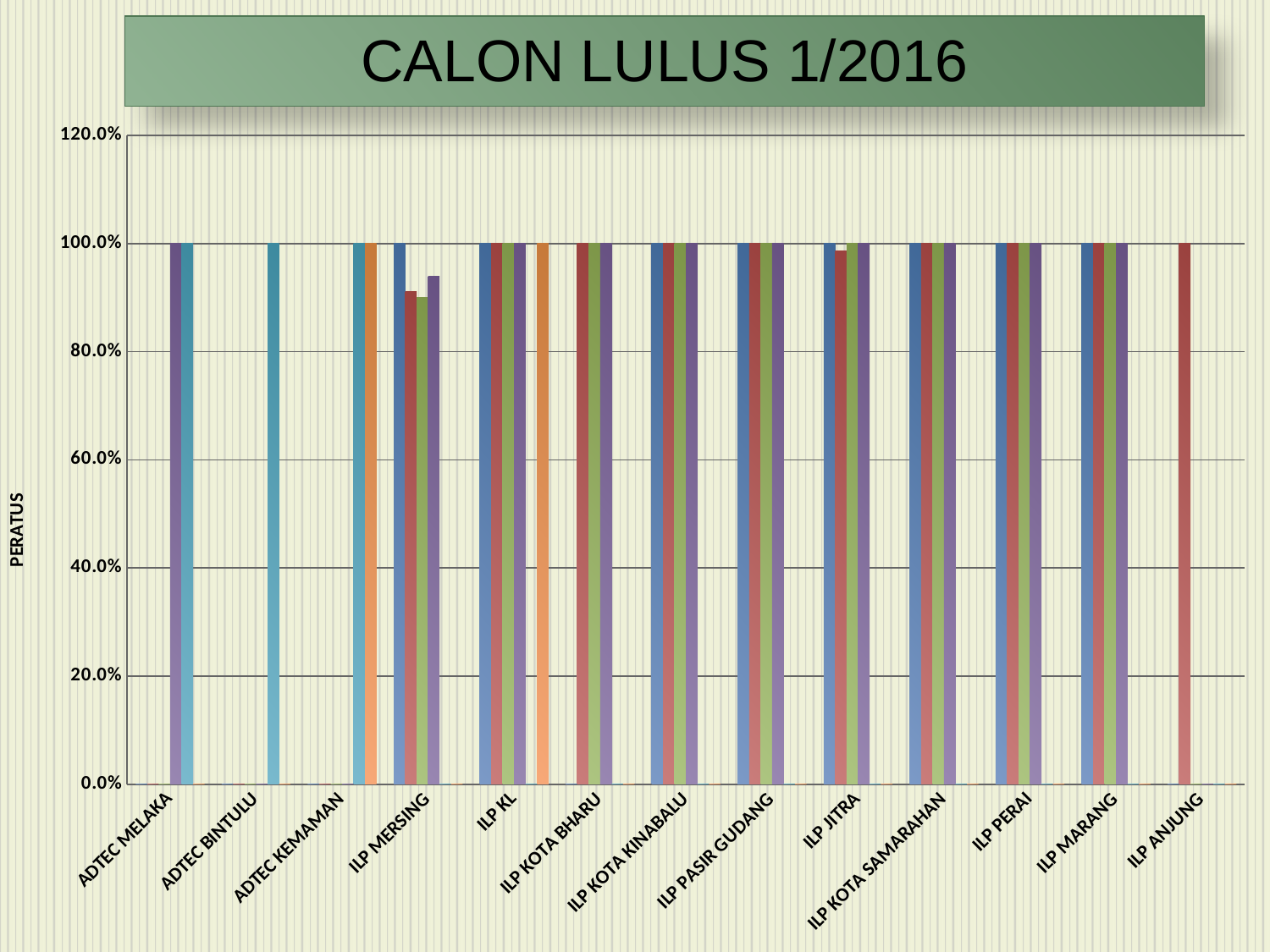

# CALON LULUS 1/2016

### Chart

| Category | SEM 1 | SEM 2 | SEM 3 | SEM 4 | SEM 5 | SEM 6 |
|---|---|---|---|---|---|---|
| ADTEC MELAKA | 0.0 | 0.0 | 0.0 | 1.0 | 1.0 | 0.0 |
| ADTEC BINTULU | 0.0 | 0.0 | 0.0 | 0.0 | 1.0 | 0.0 |
| ADTEC KEMAMAN | 0.0 | 0.0 | 0.0 | 0.0 | 1.0 | 1.0 |
| ILP MERSING | 1.0 | 0.9117647058823529 | 0.9 | 0.9393939393939394 | 0.0 | 0.0 |
| ILP KL | 1.0 | 1.0 | 1.0 | 1.0 | 0.0 | 1.0 |
| ILP KOTA BHARU | 0.0 | 1.0 | 1.0 | 1.0 | 0.0 | 0.0 |
| ILP KOTA KINABALU | 1.0 | 1.0 | 1.0 | 1.0 | 0.0 | 0.0 |
| ILP PASIR GUDANG | 1.0 | 1.0 | 1.0 | 1.0 | 0.0 | 0.0 |
| ILP JITRA | 1.0 | 0.9859154929577465 | 1.0 | 1.0 | 0.0 | 0.0 |
| ILP KOTA SAMARAHAN | 1.0 | 1.0 | 1.0 | 1.0 | 0.0 | 0.0 |
| ILP PERAI | 1.0 | 1.0 | 1.0 | 1.0 | 0.0 | 0.0 |
| ILP MARANG | 1.0 | 1.0 | 1.0 | 1.0 | 0.0 | 0.0 |
| ILP ANJUNG | 0.0 | 1.0 | 0.0 | 0.0 | 0.0 | 0.0 |